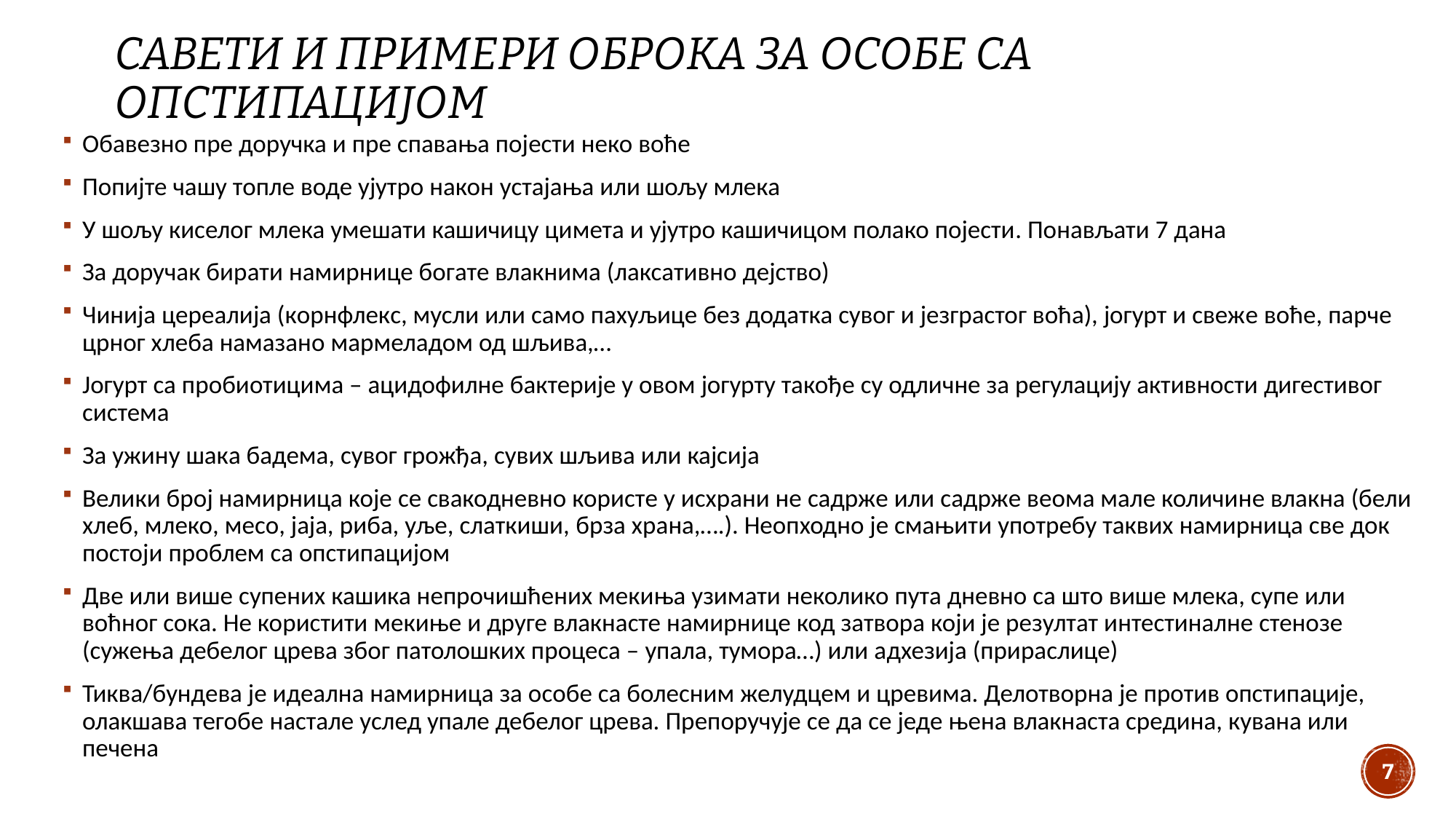

# Савети и примери оброка за особе са опстипацијом
Обавезно пре доручка и пре спавања појести неко воће
Попијте чашу топле воде ујутро након устајања или шољу млека
У шољу киселог млека умешати кашичицу цимета и ујутро кашичицом полако појести. Понављати 7 дана
За доручак бирати намирнице богате влакнима (лаксативно дејство)
Чинија цереалија (корнфлекс, мусли или само пахуљице без додатка сувог и језграстог воћа), јогурт и свеже воће, парче црног хлеба намазано мармеладом од шљива,…
Јогурт са пробиотицима – ацидофилне бактерије у овом јогурту такође су одличне за регулацију активности дигестивог система
За ужину шака бадема, сувог грожђа, сувих шљива или кајсија
Велики број намирница које се свакодневно користе у исхрани не садрже или садрже веома мале количине влакна (бели хлеб, млеко, месо, јаја, риба, уље, слаткиши, брза храна,….). Неопходно је смањити употребу таквих намирница све док постоји проблем са опстипацијом
Две или више супених кашика непрочишћених мекиња узимати неколико пута дневно са што више млека, супе или воћног сока. Не користити мекиње и друге влакнасте намирнице код затвора који је резултат интестиналне стенозе (сужења дебелог црева због патолошких процеса – упала, тумора…) или адхезија (прираслице)
Тиква/бундева је идеална намирница за особе са болесним желудцем и цревима. Делотворна је против опстипације, олакшава тегобе настале услед упале дебелог црева. Препоручује се да се једе њена влакнаста средина, кувана или печена
7